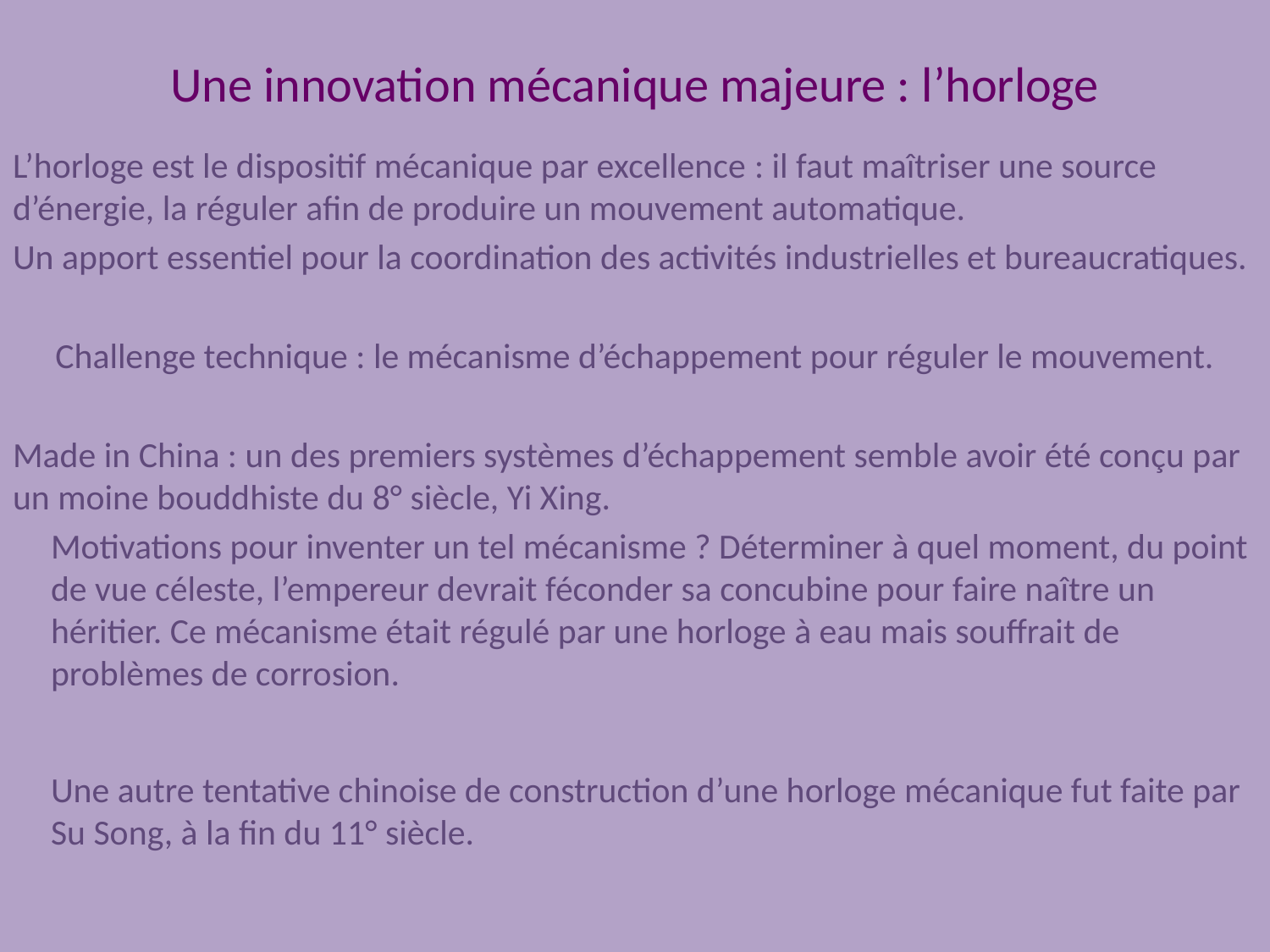

# Une innovation mécanique majeure : l’horloge
L’horloge est le dispositif mécanique par excellence : il faut maîtriser une source d’énergie, la réguler afin de produire un mouvement automatique.
Un apport essentiel pour la coordination des activités industrielles et bureaucratiques.

Challenge technique : le mécanisme d’échappement pour réguler le mouvement.

Made in China : un des premiers systèmes d’échappement semble avoir été conçu par un moine bouddhiste du 8° siècle, Yi Xing.
Motivations pour inventer un tel mécanisme ? Déterminer à quel moment, du point de vue céleste, l’empereur devrait féconder sa concubine pour faire naître un héritier. Ce mécanisme était régulé par une horloge à eau mais souffrait de problèmes de corrosion.

Une autre tentative chinoise de construction d’une horloge mécanique fut faite par Su Song, à la fin du 11° siècle.